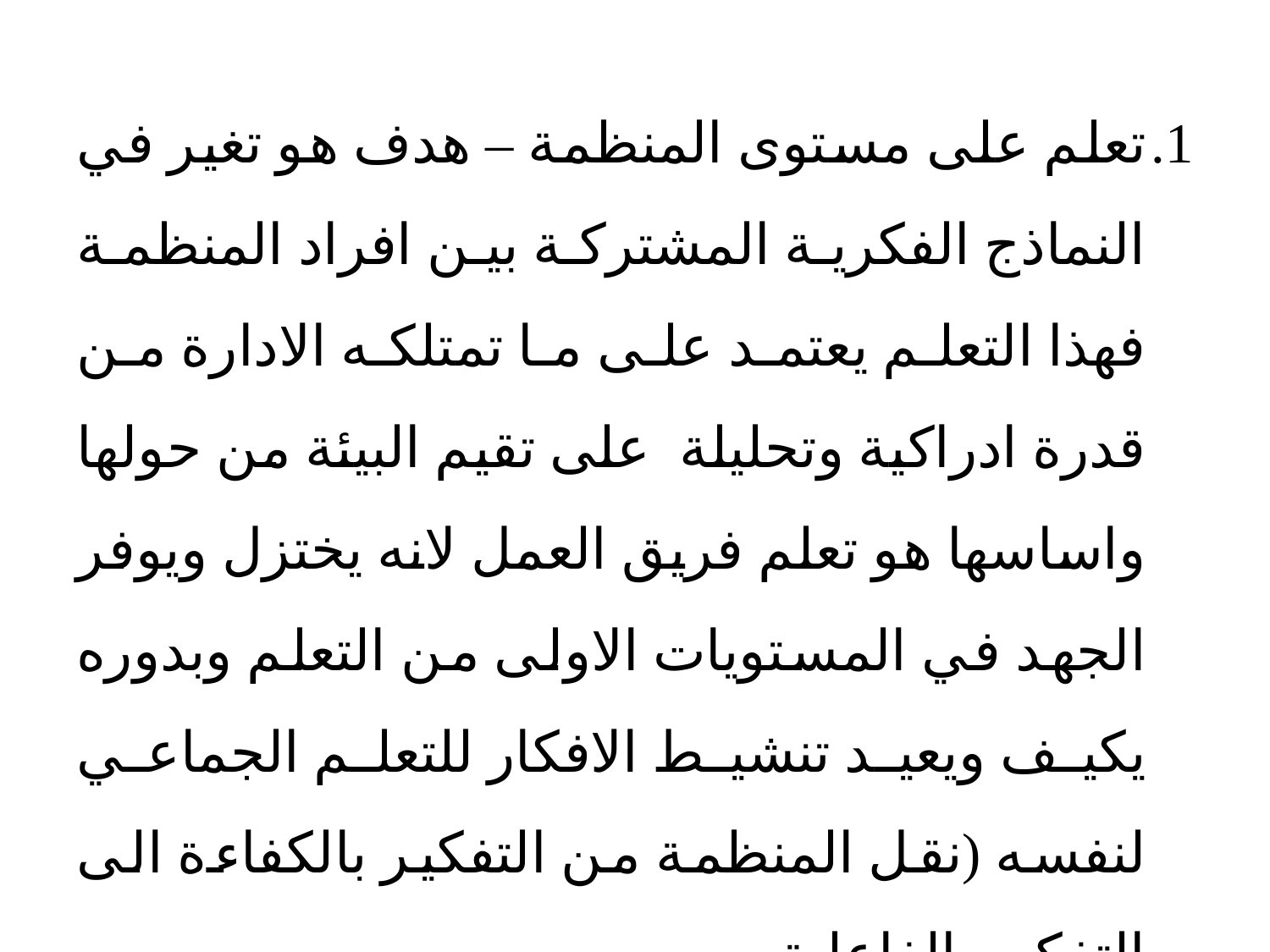

تعلم على مستوى المنظمة – هدف هو تغير في النماذج الفكرية المشتركة بين افراد المنظمة فهذا التعلم يعتمد على ما تمتلكه الادارة من قدرة ادراكية وتحليلة  على تقيم البيئة من حولها واساسها هو تعلم فريق العمل لانه يختزل ويوفر الجهد في المستويات الاولى من التعلم وبدوره يكيف ويعيد تنشيط الافكار للتعلم الجماعي لنفسه (نقل المنظمة من التفكير بالكفاءة الى التفكير بالفاعلية.